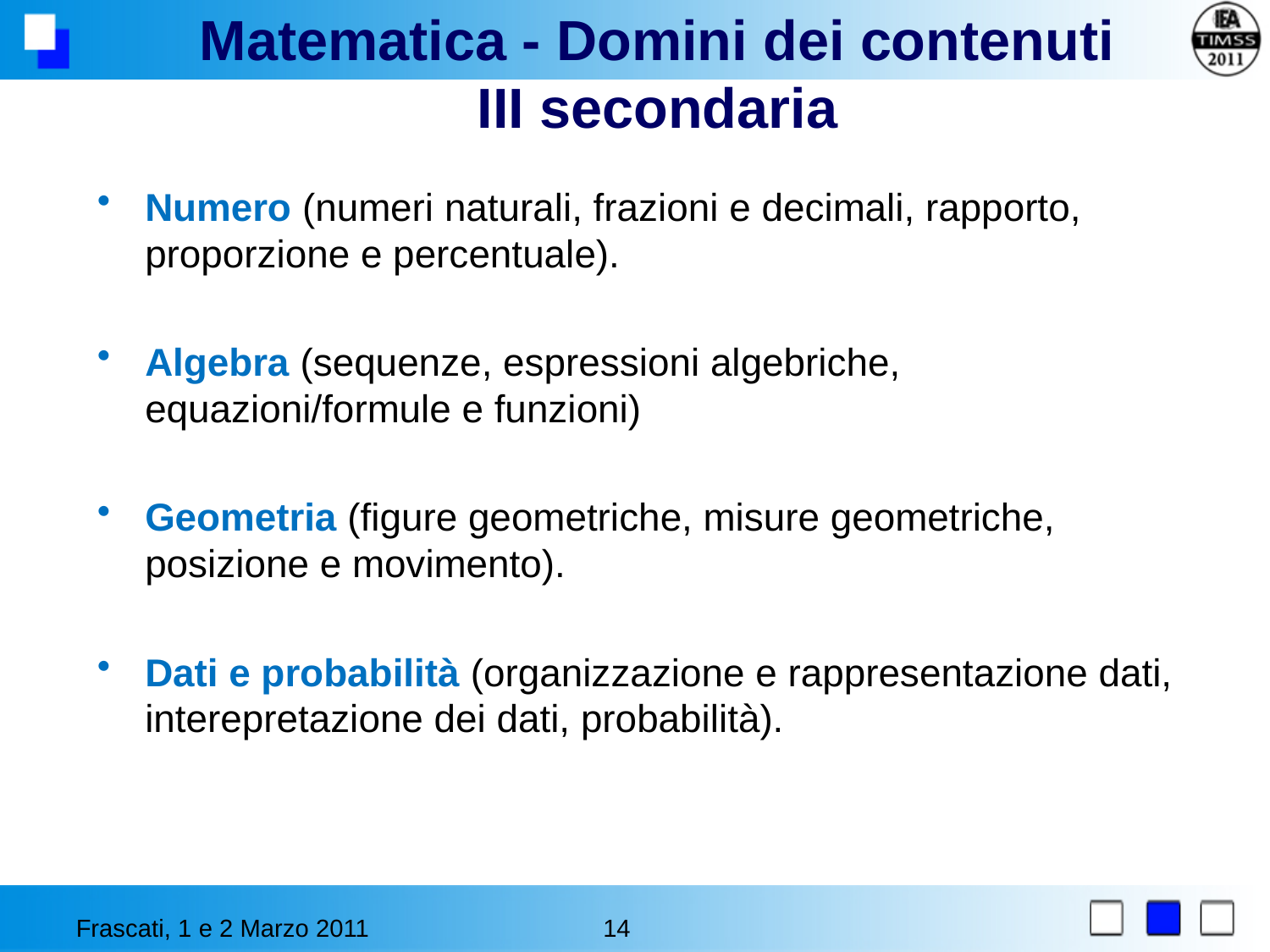

Matematica - Domini dei contenuti
III secondaria
Numero (numeri naturali, frazioni e decimali, rapporto, proporzione e percentuale).

Algebra (sequenze, espressioni algebriche, equazioni/formule e funzioni)

Geometria (figure geometriche, misure geometriche, posizione e movimento).

Dati e probabilità (organizzazione e rappresentazione dati, interepretazione dei dati, probabilità).
Frascati, 1 e 2 Marzo 2011
14